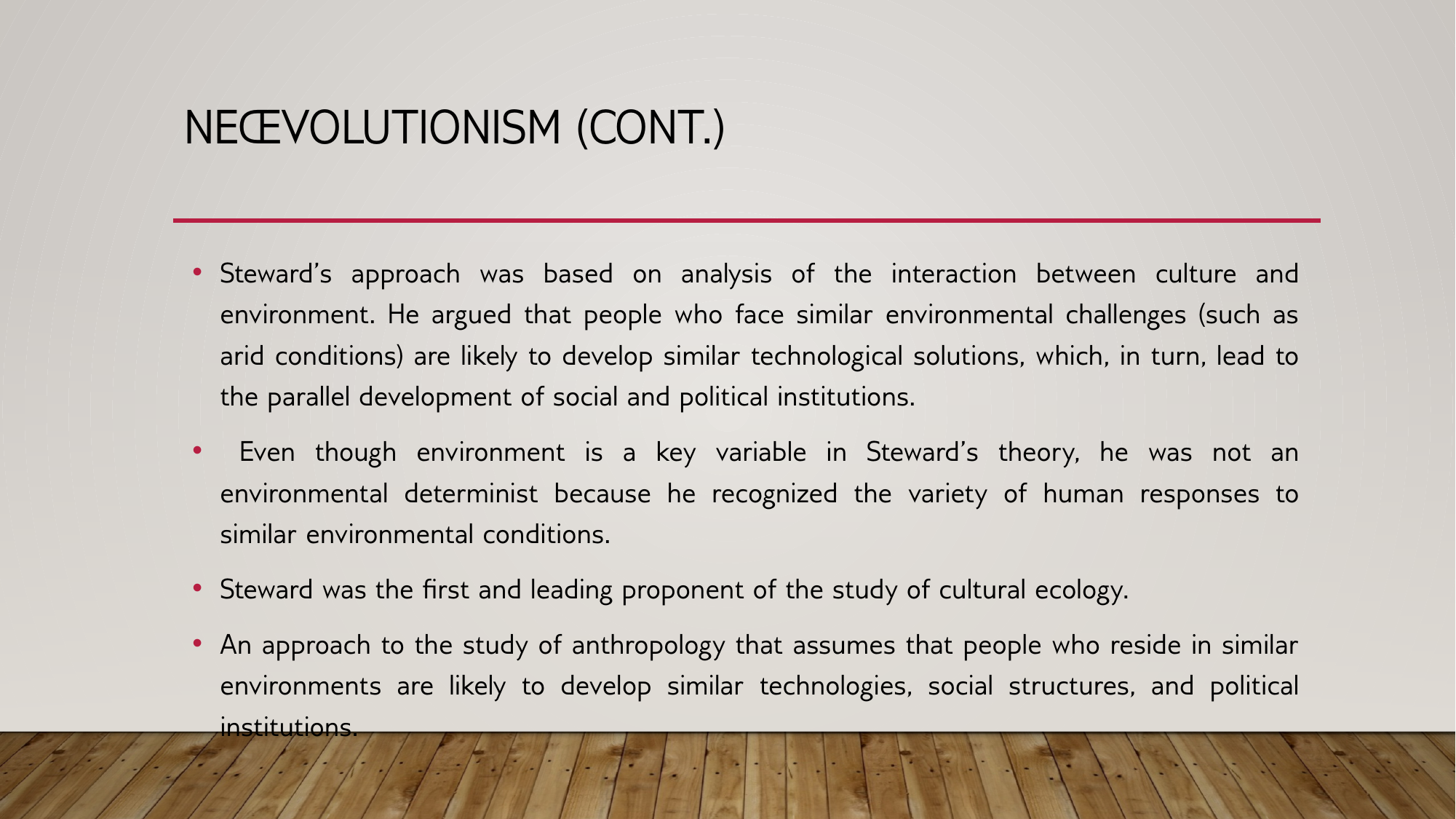

# Neoevolutionism (Cont.)
Steward’s approach was based on analysis of the interaction between culture and environment. He argued that people who face similar environmental challenges (such as arid conditions) are likely to develop similar technological solutions, which, in turn, lead to the parallel development of social and political institutions.
 Even though environment is a key variable in Steward’s theory, he was not an environmental determinist because he recognized the variety of human responses to similar environmental conditions.
Steward was the first and leading proponent of the study of cultural ecology.
An approach to the study of anthropology that assumes that people who reside in similar environments are likely to develop similar technologies, social structures, and political institutions.